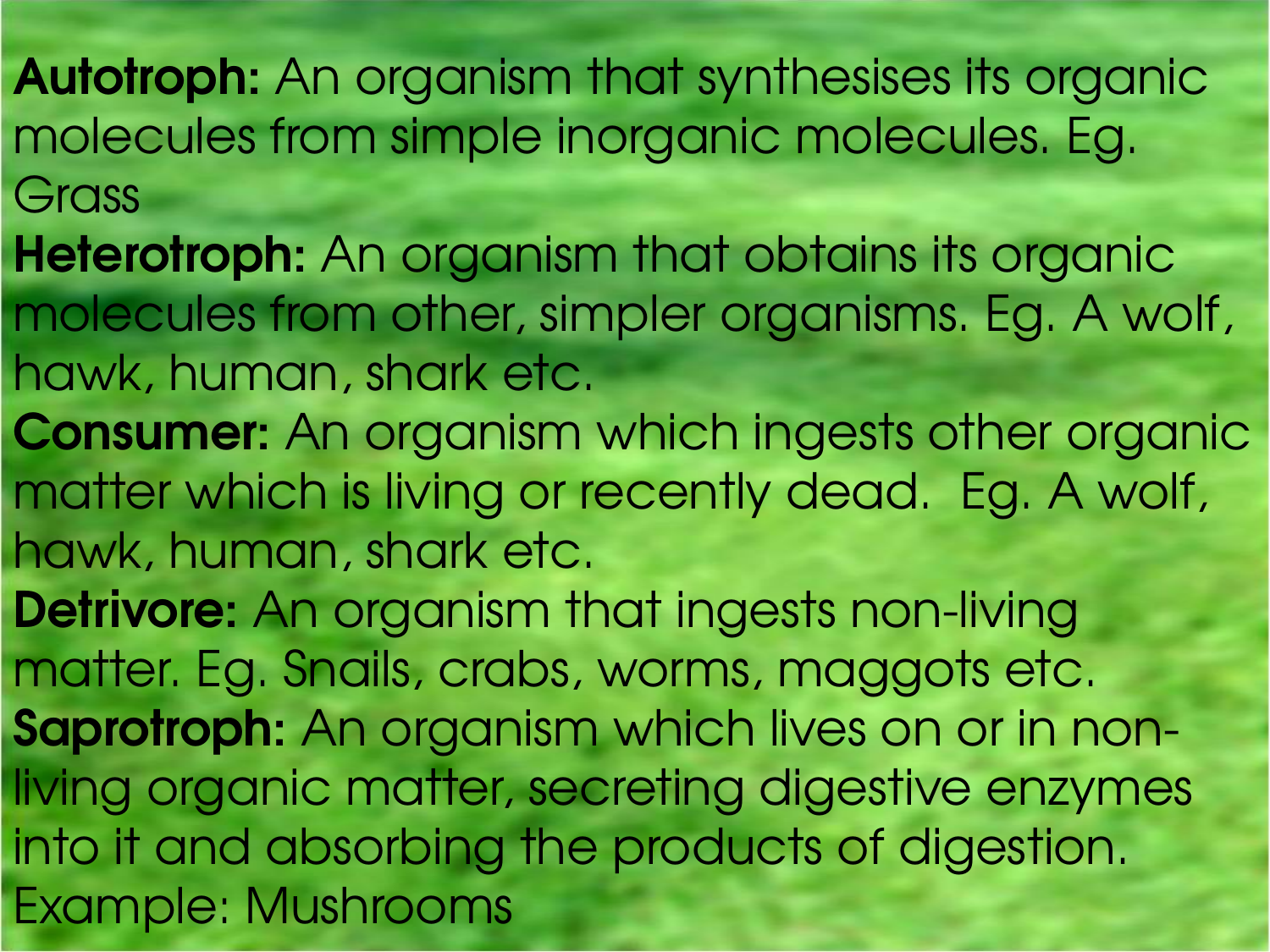

Autotroph: An organism that synthesises its organic molecules from simple inorganic molecules. Eg. Grass
Heterotroph: An organism that obtains its organic molecules from other, simpler organisms. Eg. A wolf, hawk, human, shark etc.
Consumer: An organism which ingests other organic matter which is living or recently dead.  Eg. A wolf, hawk, human, shark etc.
Detrivore: An organism that ingests non-living matter. Eg. Snails, crabs, worms, maggots etc.
Saprotroph: An organism which lives on or in non-living organic matter, secreting digestive enzymes into it and absorbing the products of digestion. Example: Mushrooms